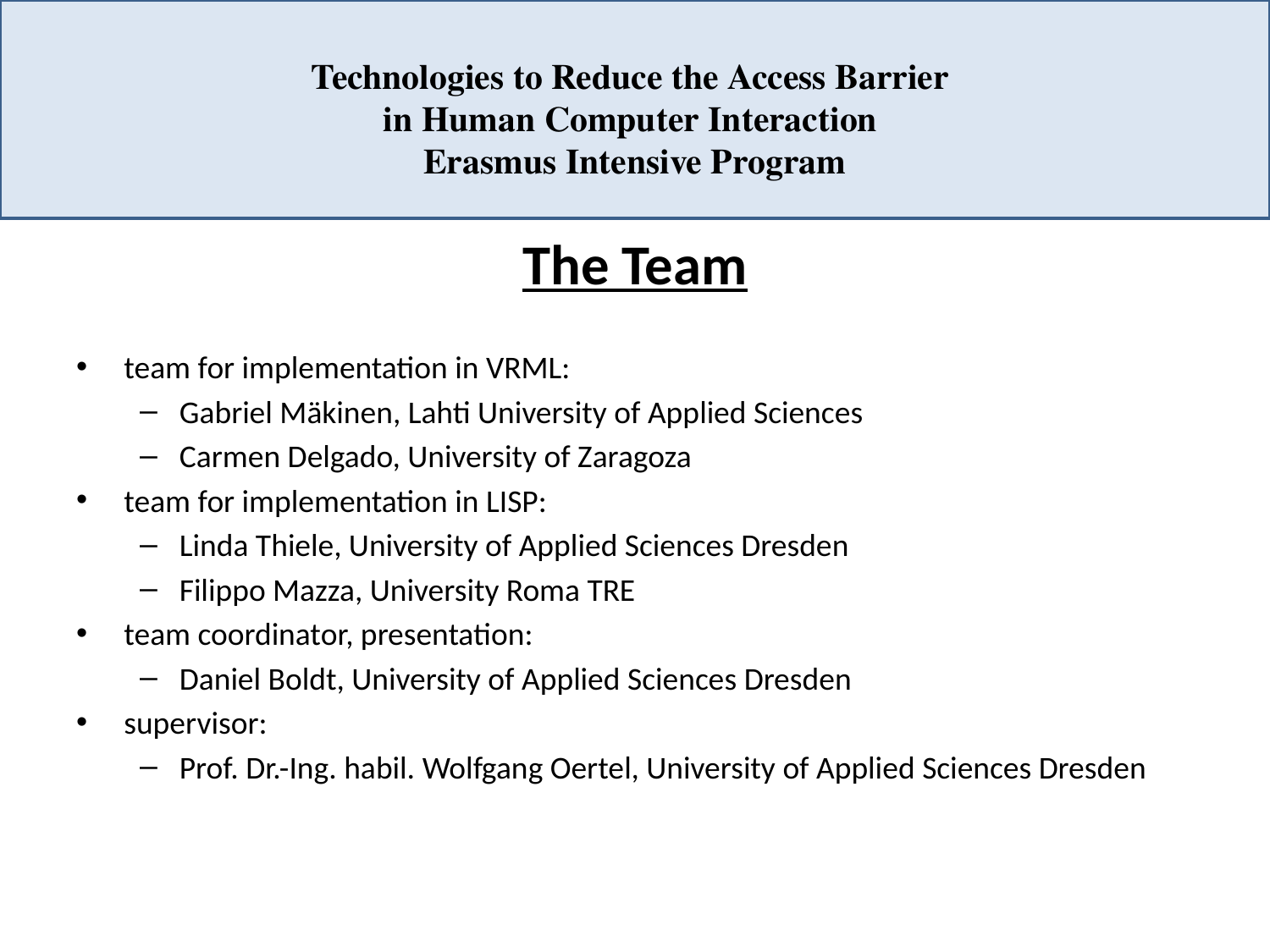

# Technologies to Reduce the Access Barrier in Human Computer Interaction Erasmus Intensive Program
The Team

team for implementation in VRML:
Gabriel Mäkinen, Lahti University of Applied Sciences
Carmen Delgado, University of Zaragoza
team for implementation in LISP:
Linda Thiele, University of Applied Sciences Dresden
Filippo Mazza, University Roma TRE
team coordinator, presentation:
Daniel Boldt, University of Applied Sciences Dresden
supervisor:
Prof. Dr.-Ing. habil. Wolfgang Oertel, University of Applied Sciences Dresden